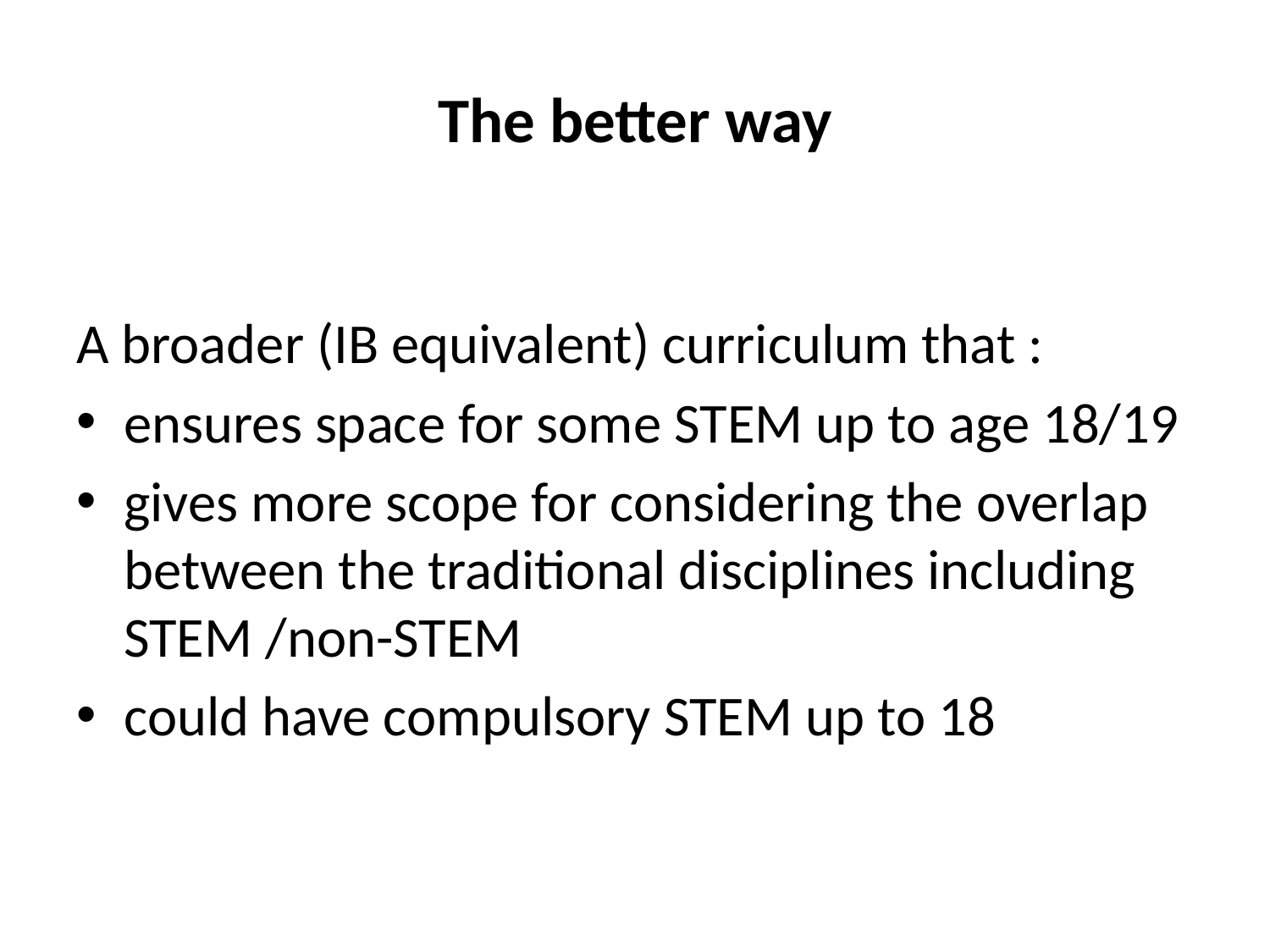

# The better way

A broader (IB equivalent) curriculum that :
ensures space for some STEM up to age 18/19
gives more scope for considering the overlap between the traditional disciplines including STEM /non-STEM
could have compulsory STEM up to 18